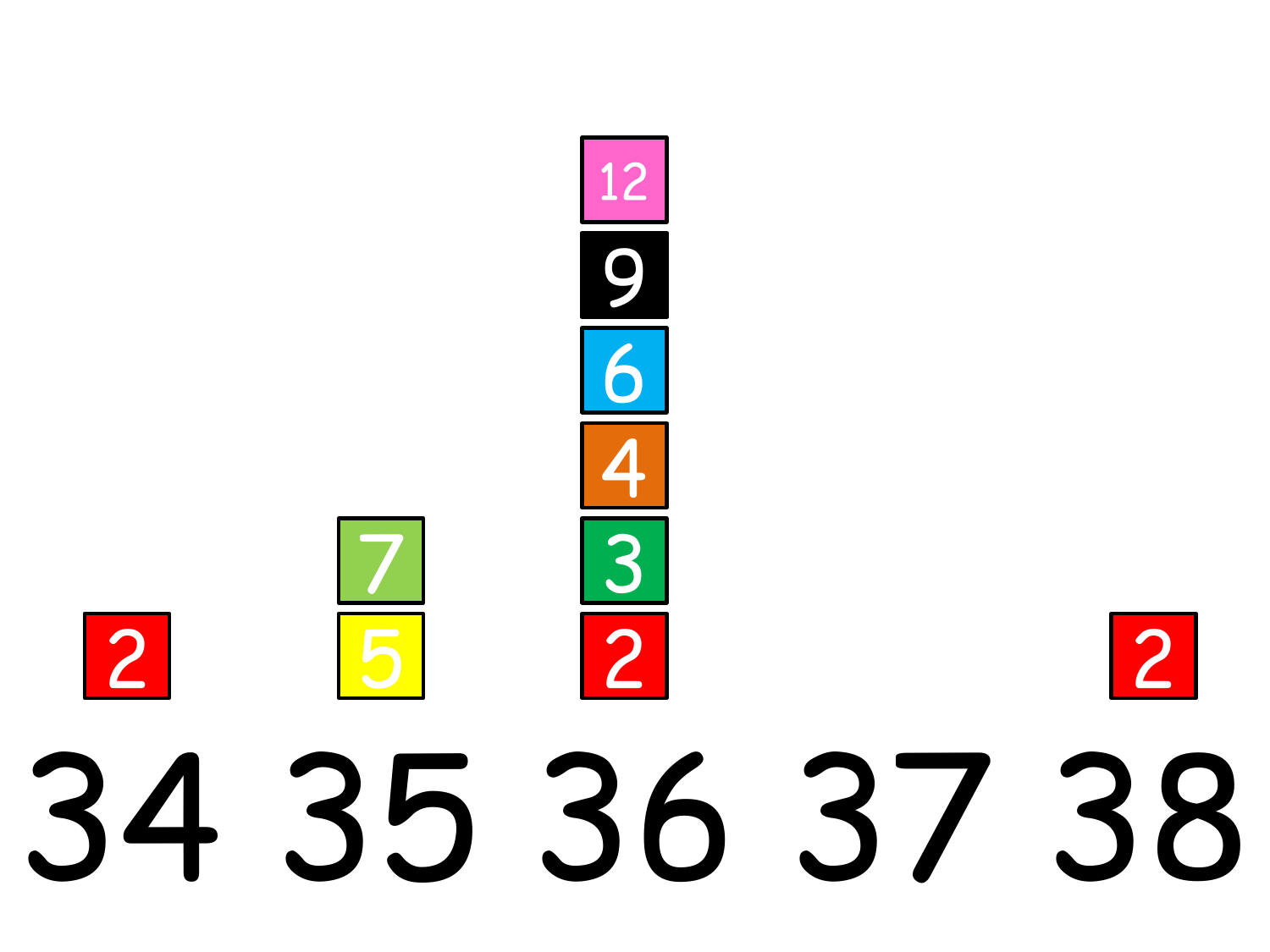

12
9
6
4
3
2
7
5
2
2
 34 35 36 37 38